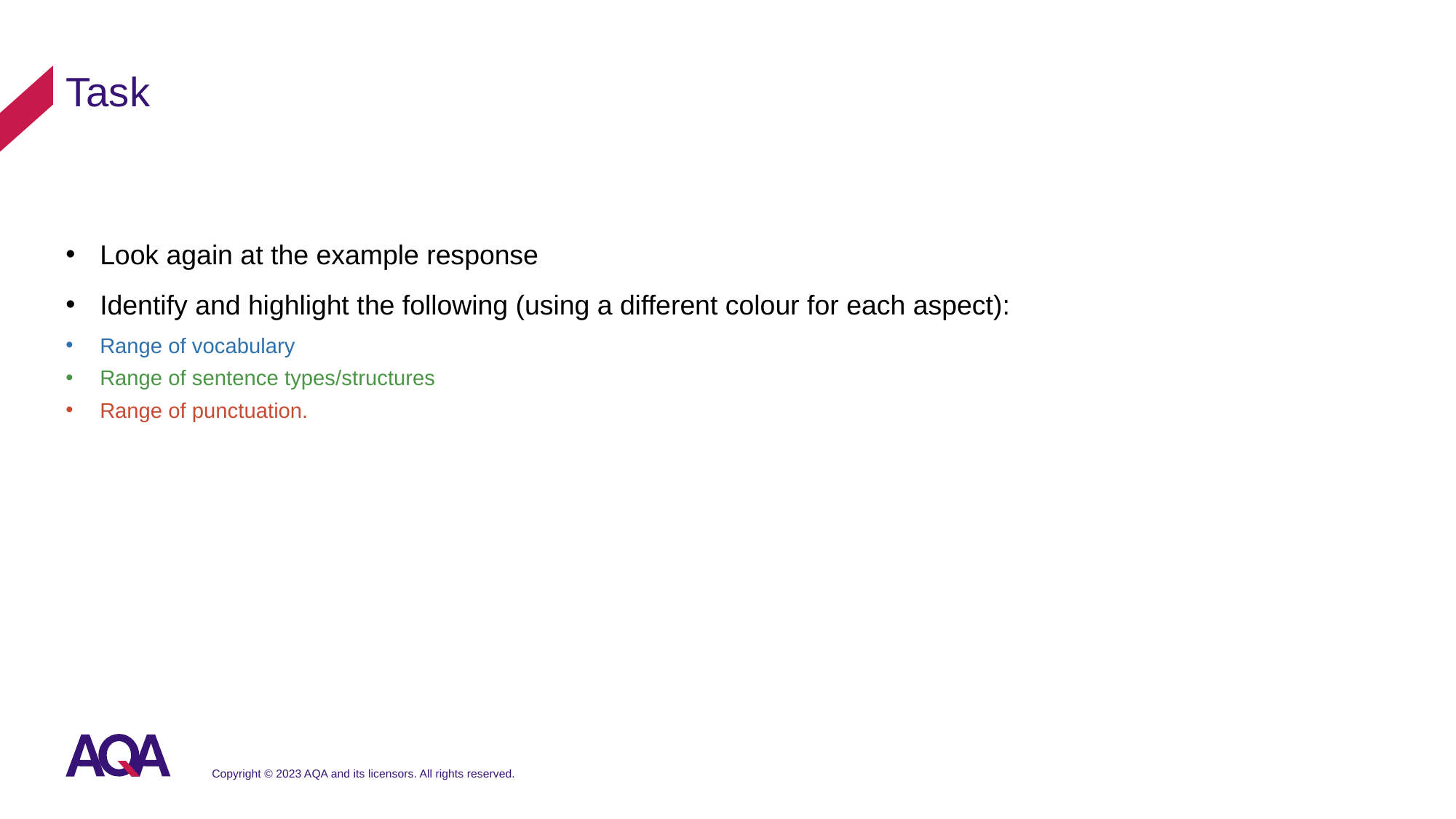

# Task
Look again at the example response
Identify and highlight the following (using a different colour for each aspect):
Range of vocabulary
Range of sentence types/structures
Range of punctuation.

Copyright © 2023 AQA and its licensors. All rights reserved.